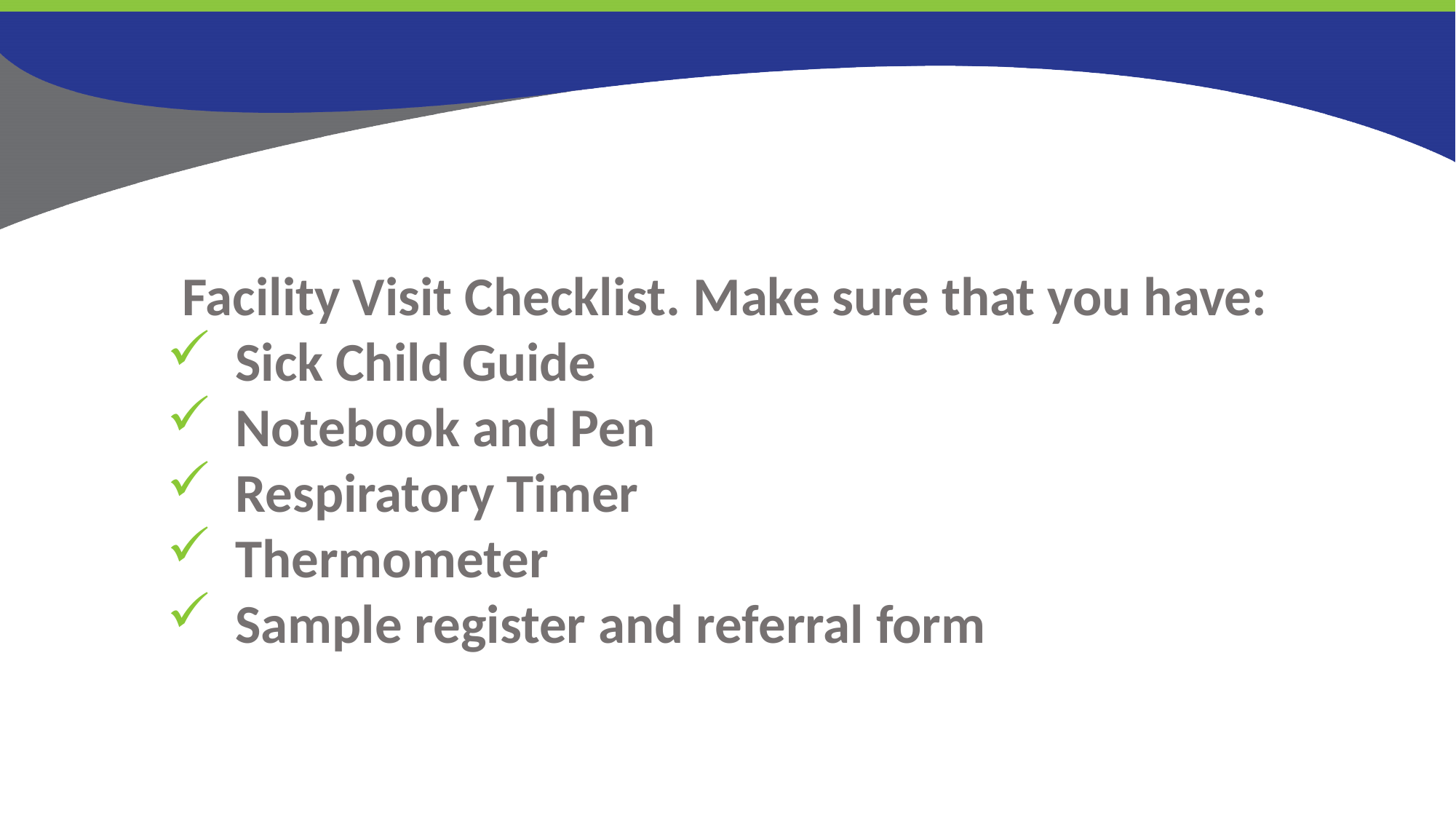

Facility Visit Checklist. Make sure that you have:
Sick Child Guide
Notebook and Pen
Respiratory Timer
Thermometer
Sample register and referral form